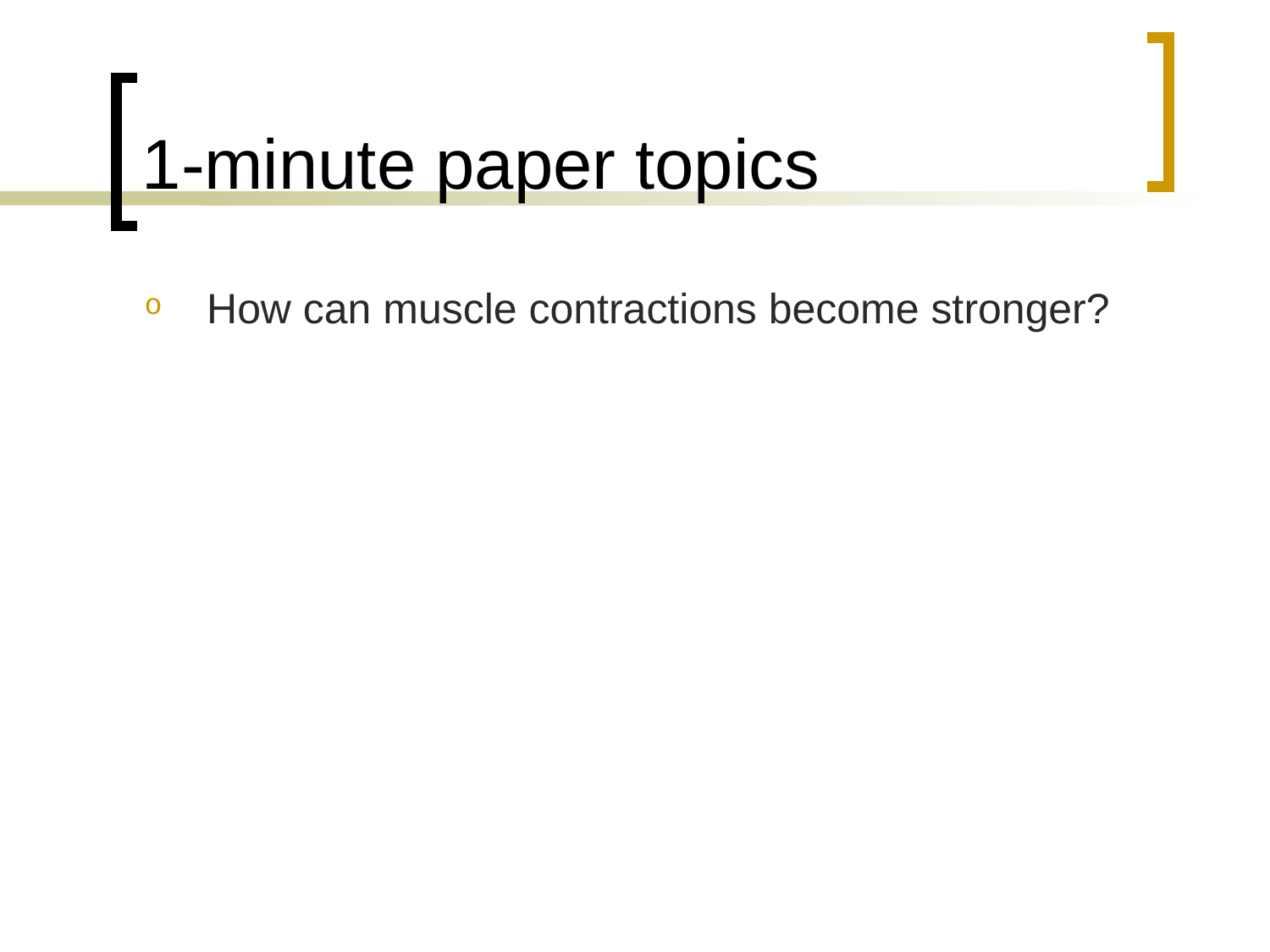

# 1-minute paper topics
How can muscle contractions become stronger?